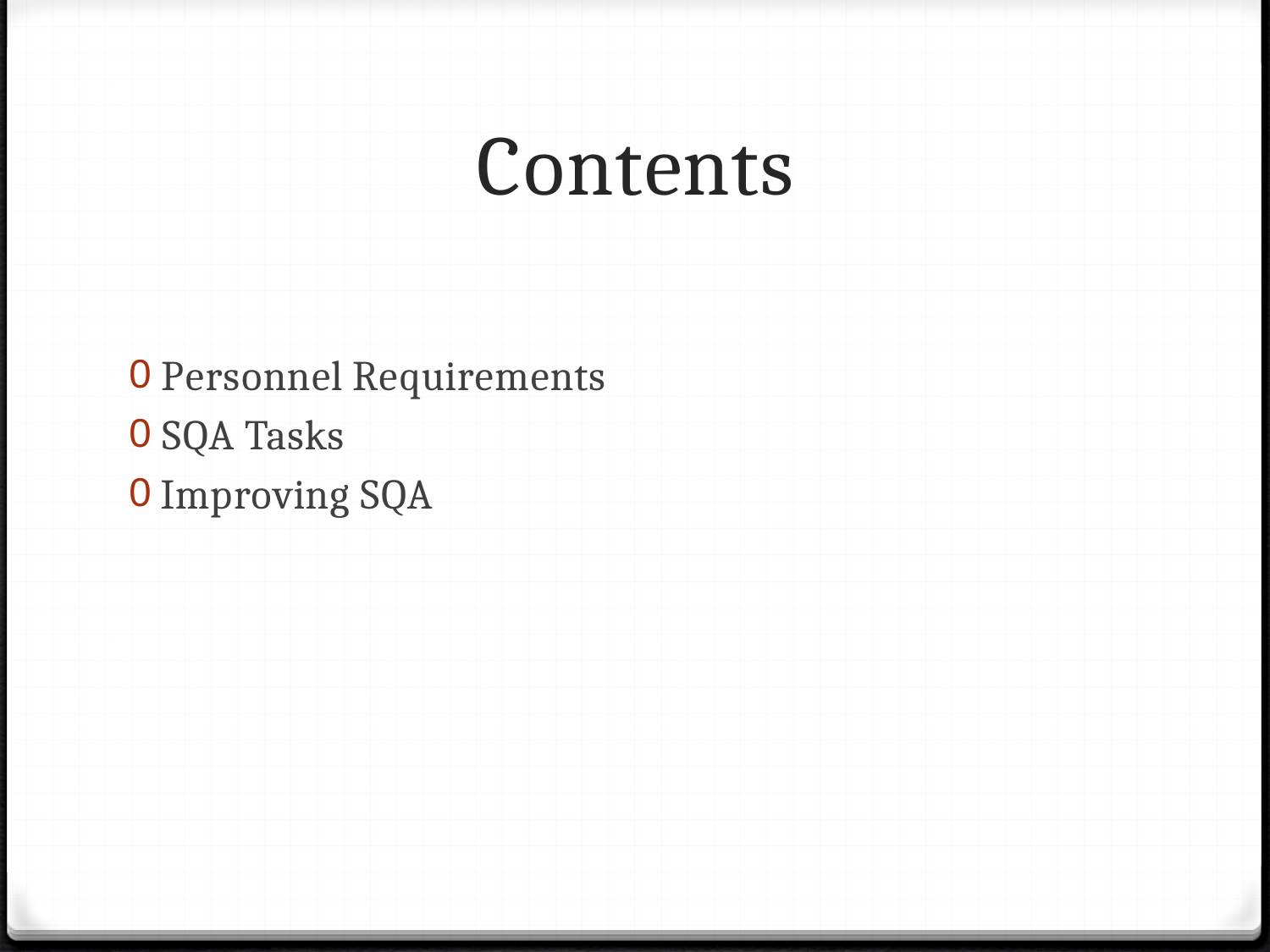

# Contents

Personnel Requirements
SQA Tasks
Improving SQA